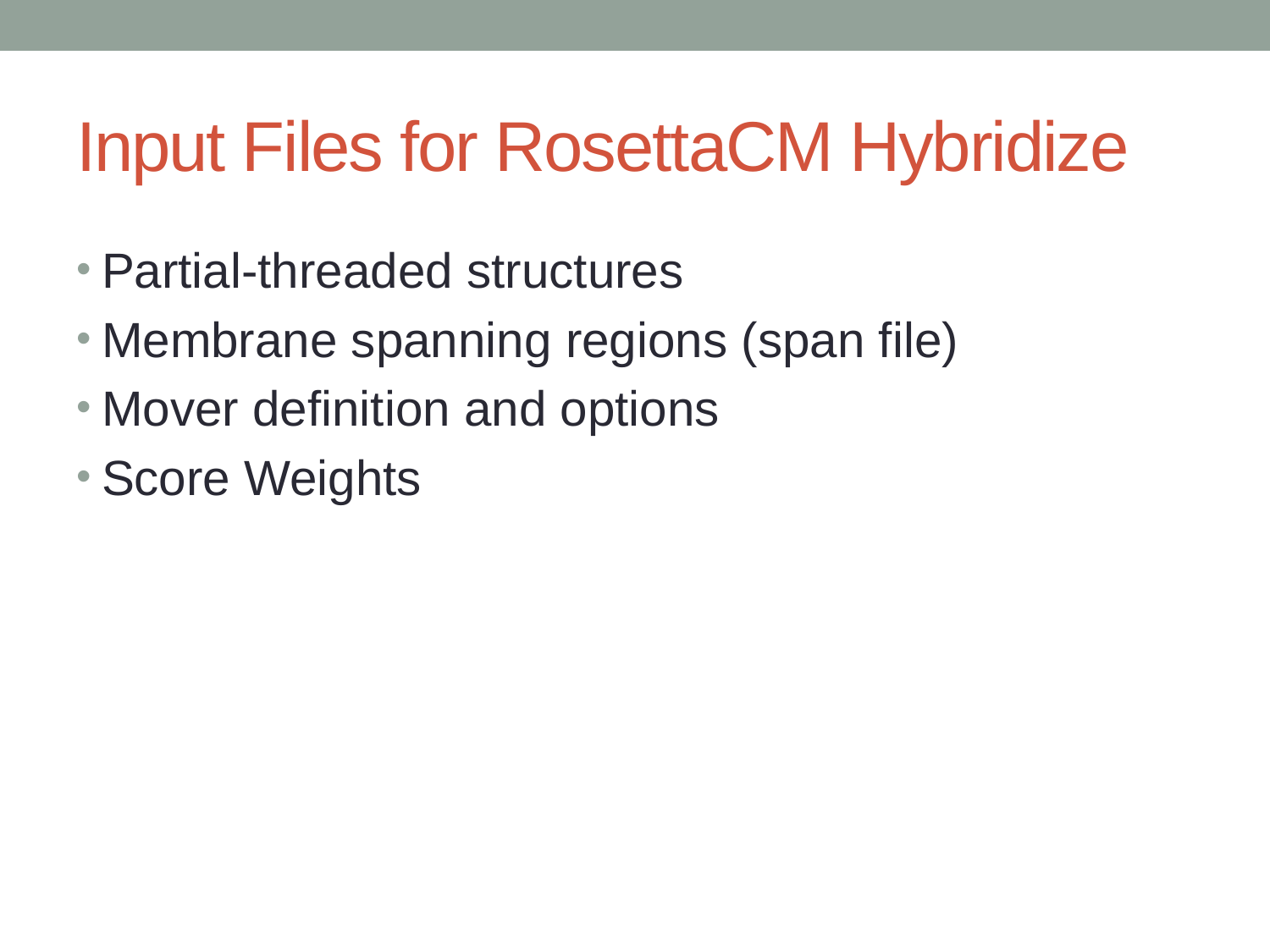

# Input Files for RosettaCM Hybridize
Partial-threaded structures
Membrane spanning regions (span file)
Mover definition and options
Score Weights